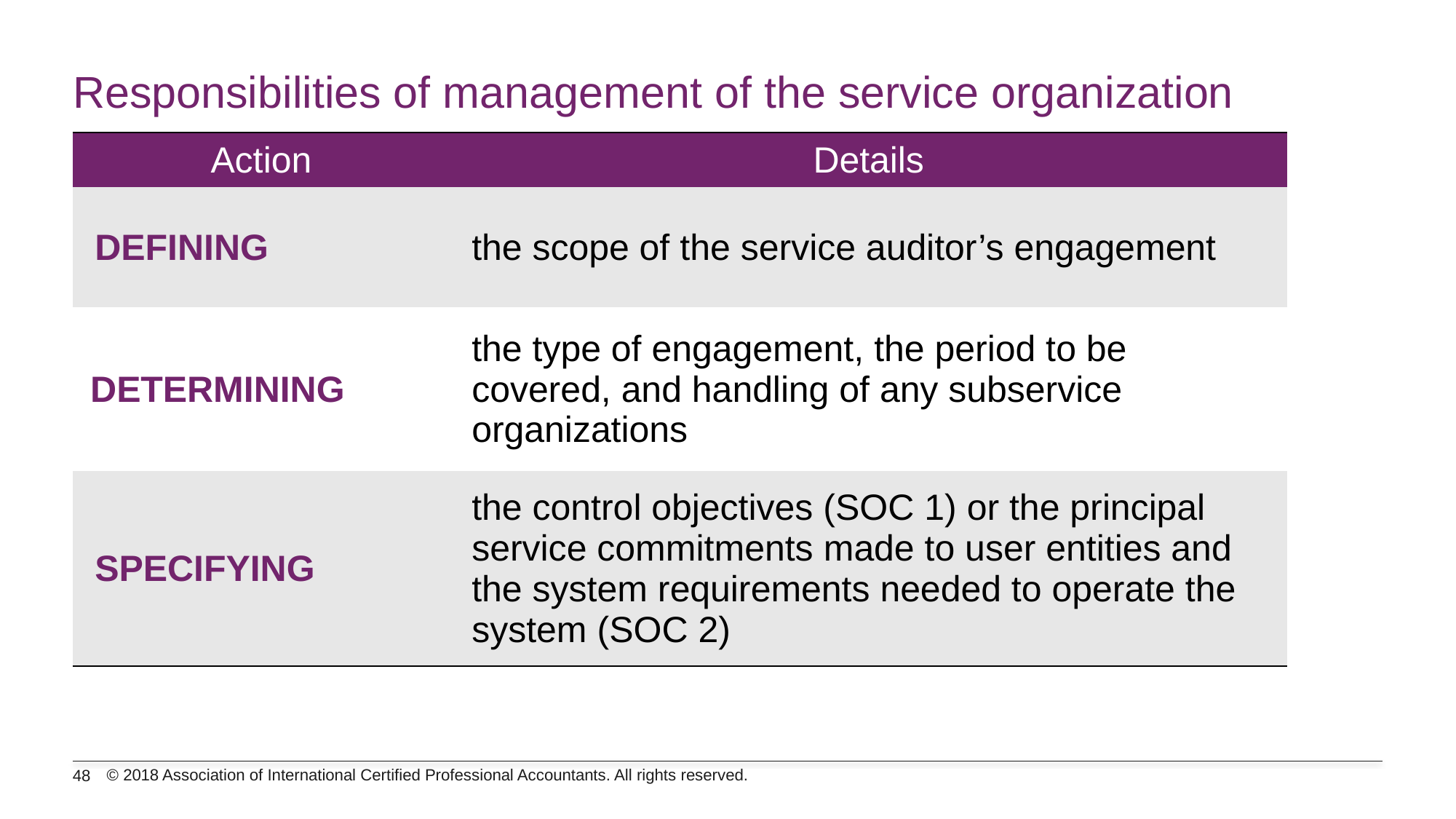

# Responsibilities of management of the service organization
| Action | Details |
| --- | --- |
| DEFINING | the scope of the service auditor’s engagement |
| DETERMINING | the type of engagement, the period to be covered, and handling of any subservice organizations |
| SPECIFYING | the control objectives (SOC 1) or the principal service commitments made to user entities and the system requirements needed to operate the system (SOC 2) |

© 2018 Association of International Certified Professional Accountants. All rights reserved.
48